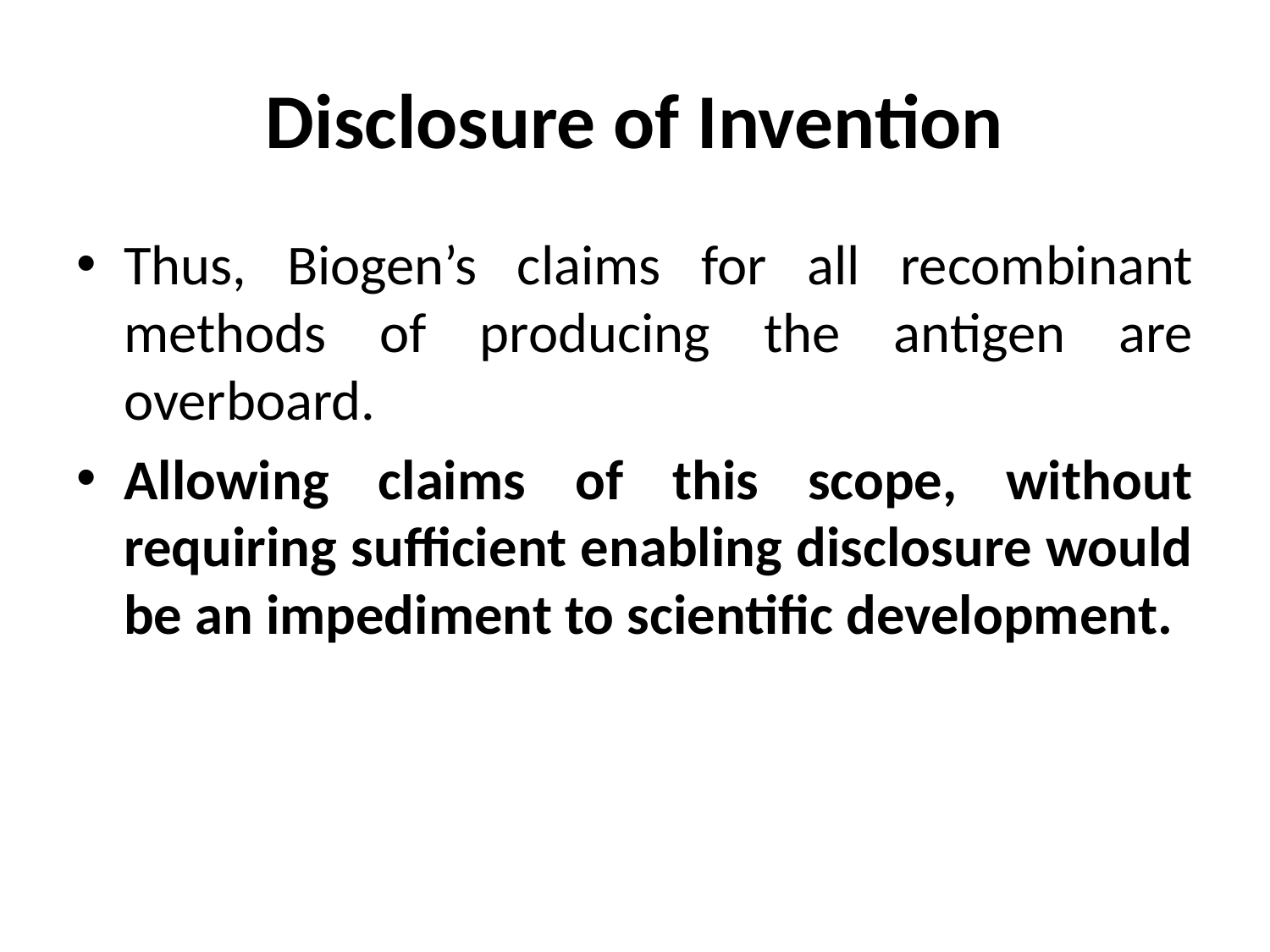

# Disclosure of Invention
Thus, Biogen’s claims for all recombinant methods of producing the antigen are overboard.
Allowing claims of this scope, without requiring sufficient enabling disclosure would be an impediment to scientific development.